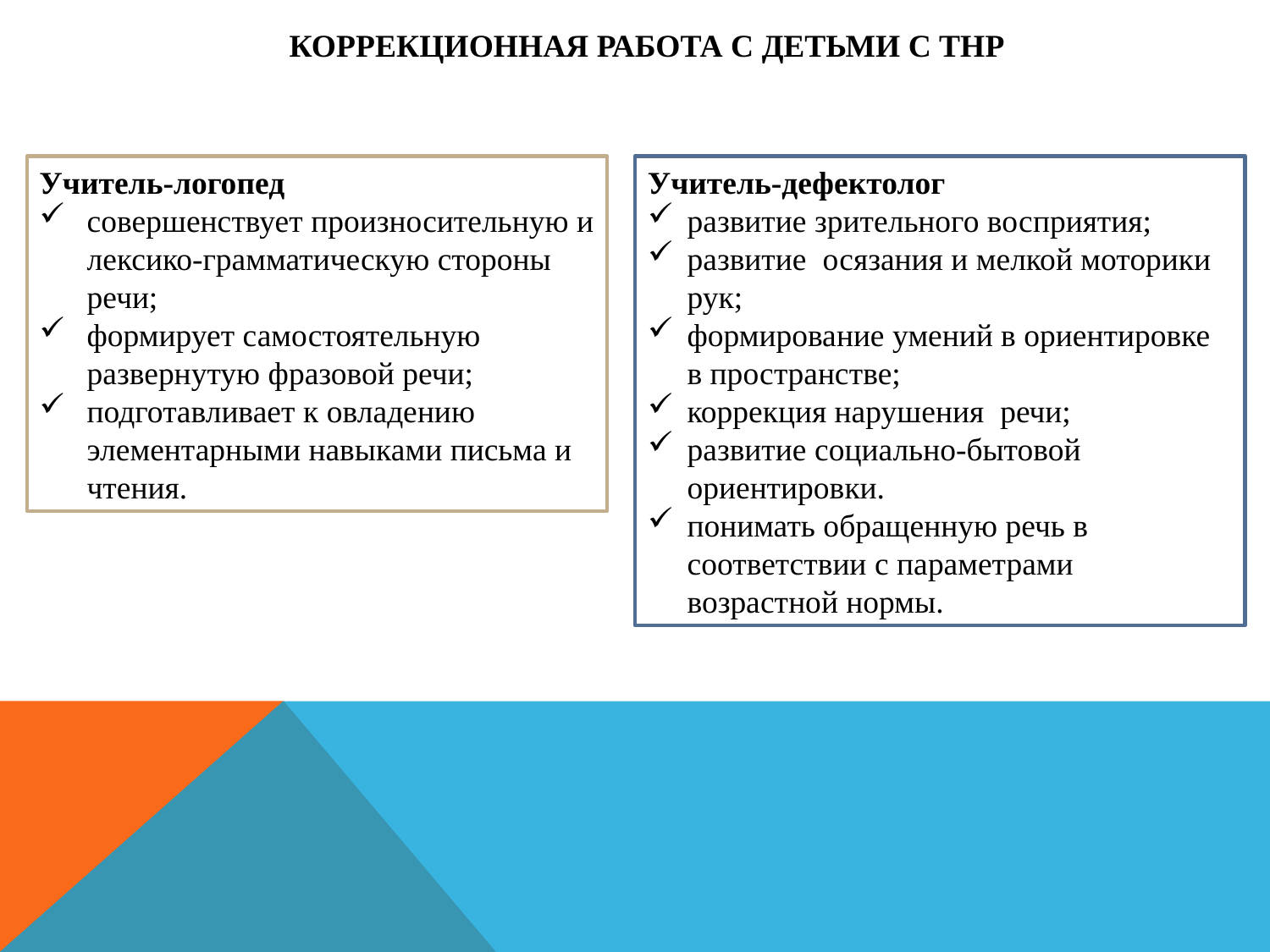

# коррекционная работа с детьми с ТНР
Учитель-логопед
совершенствует произносительную и лексико-грамматическую стороны речи;
формирует самостоятельную развернутую фразовой речи;
подготавливает к овладению элементарными навыками письма и чтения.
Учитель-дефектолог
развитие зрительного восприятия;
развитие  осязания и мелкой моторики рук;
формирование умений в ориентировке в пространстве;
коррекция нарушения  речи;
развитие социально-бытовой ориентировки.
понимать обращенную речь в соответствии с параметрами возрастной нормы.